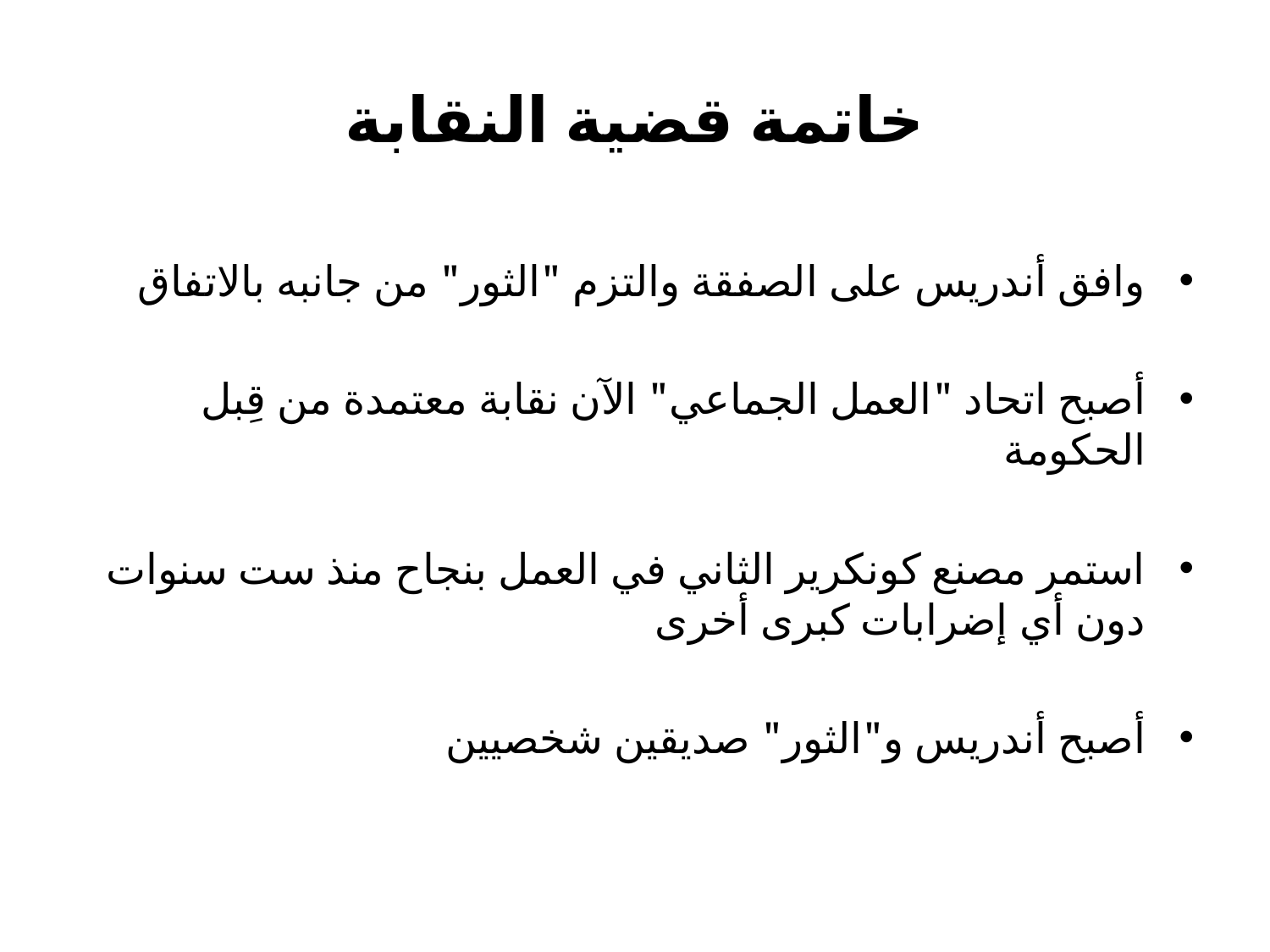

# خاتمة قضية النقابة
وافق أندريس على الصفقة والتزم "الثور" من جانبه بالاتفاق

أصبح اتحاد "العمل الجماعي" الآن نقابة معتمدة من قِبل الحكومة

استمر مصنع كونكرير الثاني في العمل بنجاح منذ ست سنوات دون أي إضرابات كبرى أخرى

أصبح أندريس و"الثور" صديقين شخصيين